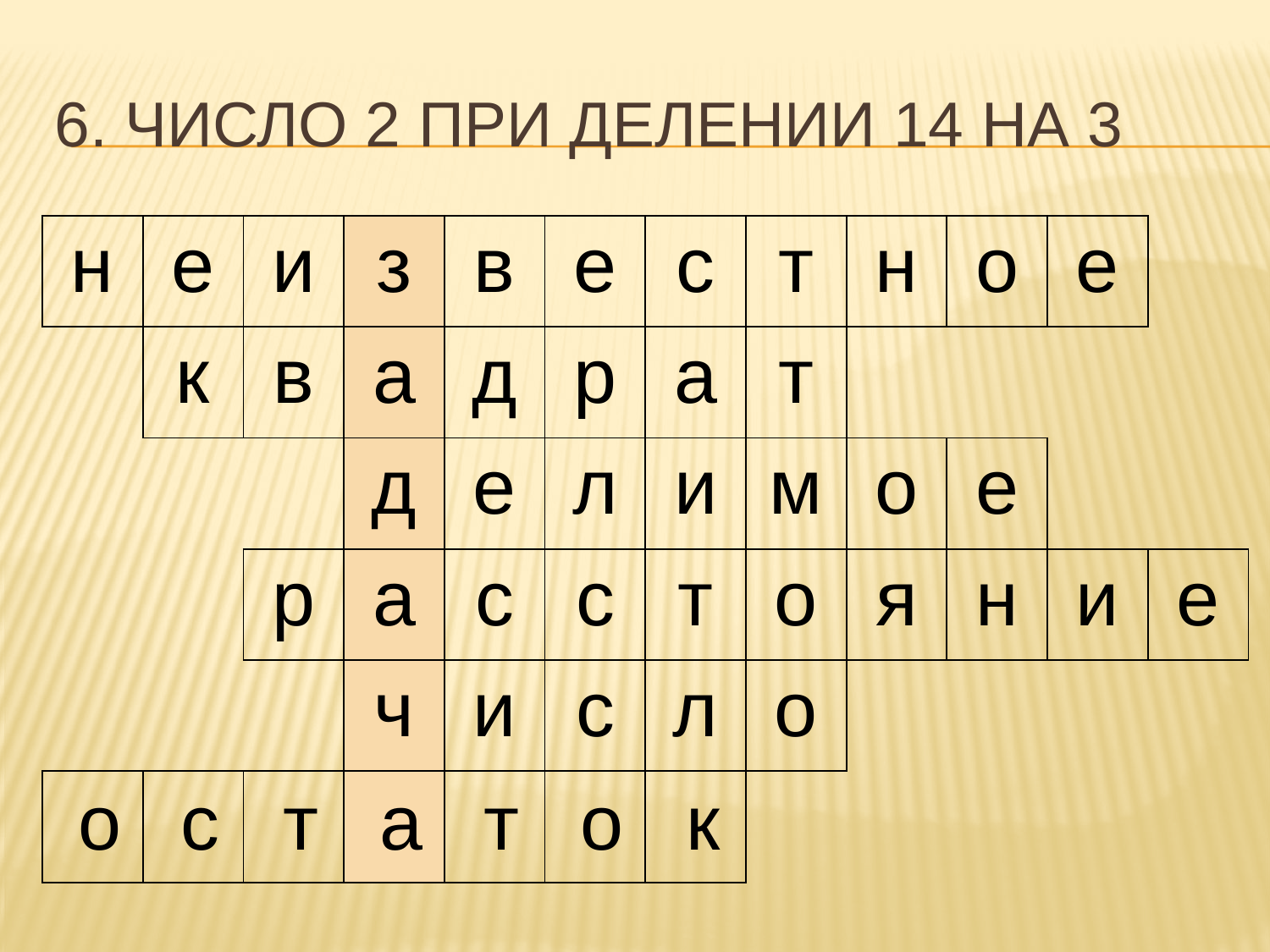

# 6. Число 2 при делении 14 на 3
| н | е | и | з | в | е | с | т | н | о | е |  |
| --- | --- | --- | --- | --- | --- | --- | --- | --- | --- | --- | --- |
|  | к | в | а | д | р | а | т |  |  |  |  |
|  |  |  | д | е | л | и | м | о | е |  |  |
|  |  | р | а | с | с | т | о | я | н | и | е |
|  |  |  | ч | и | с | л | о |  |  |  |  |
|  |  |  |  |  |  |  |  |  |  |  |  |
| о | с | т | а | т | о | к |
| --- | --- | --- | --- | --- | --- | --- |